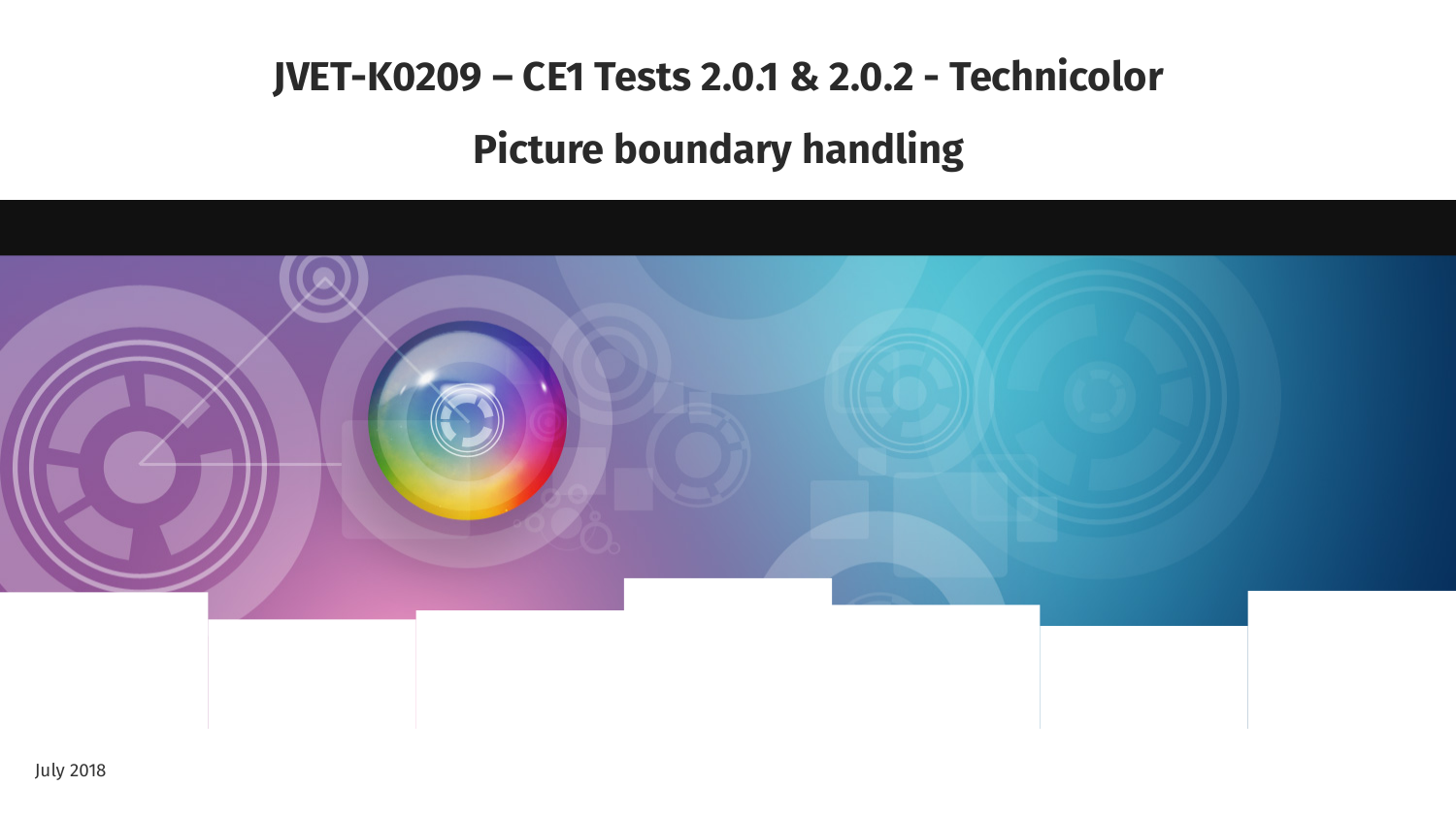

# JVET-K0209 – CE1 Tests 2.0.1 & 2.0.2 - Technicolor Picture boundary handling
July 2018